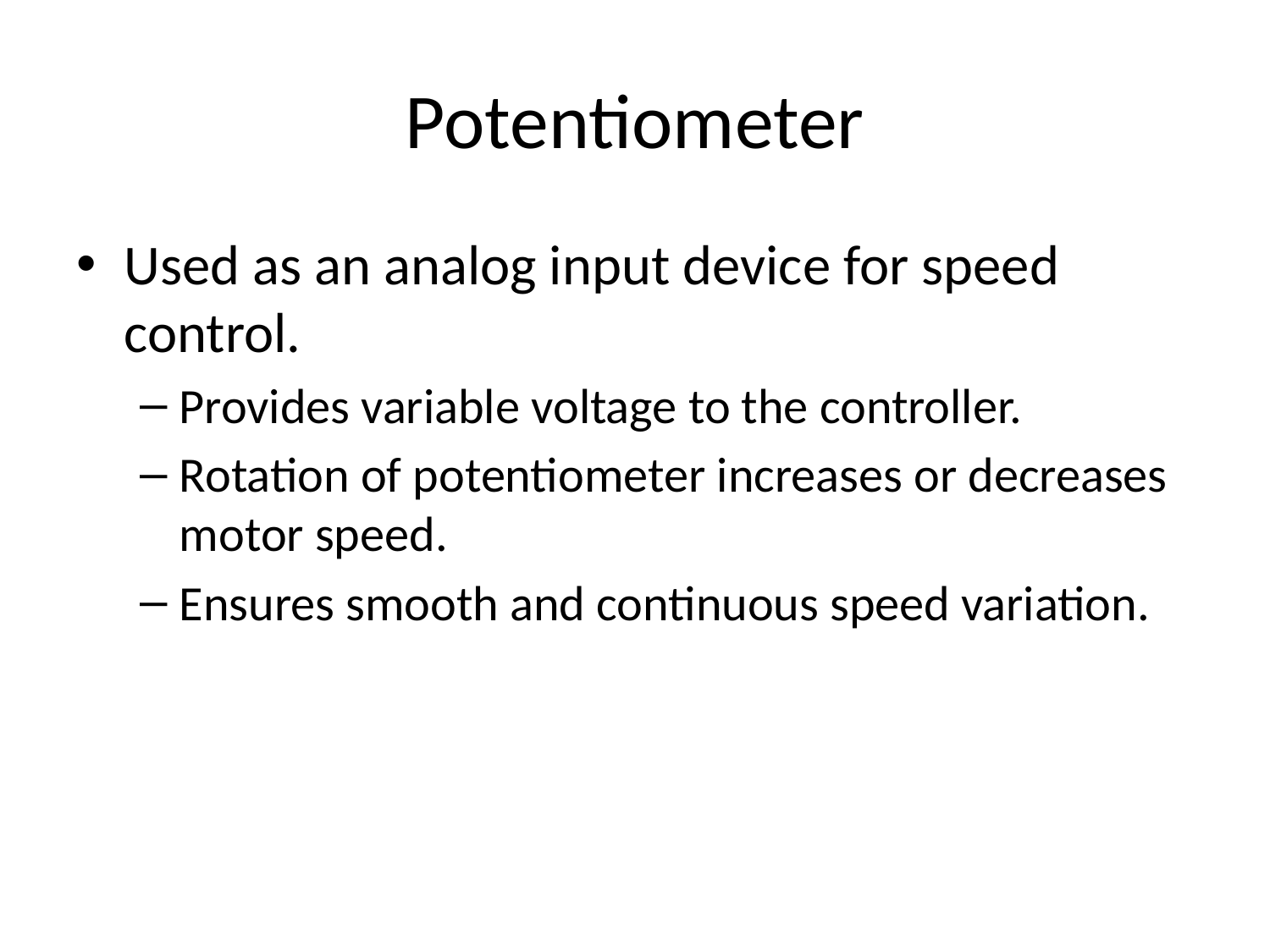

# Potentiometer
Used as an analog input device for speed control.
Provides variable voltage to the controller.
Rotation of potentiometer increases or decreases motor speed.
Ensures smooth and continuous speed variation.